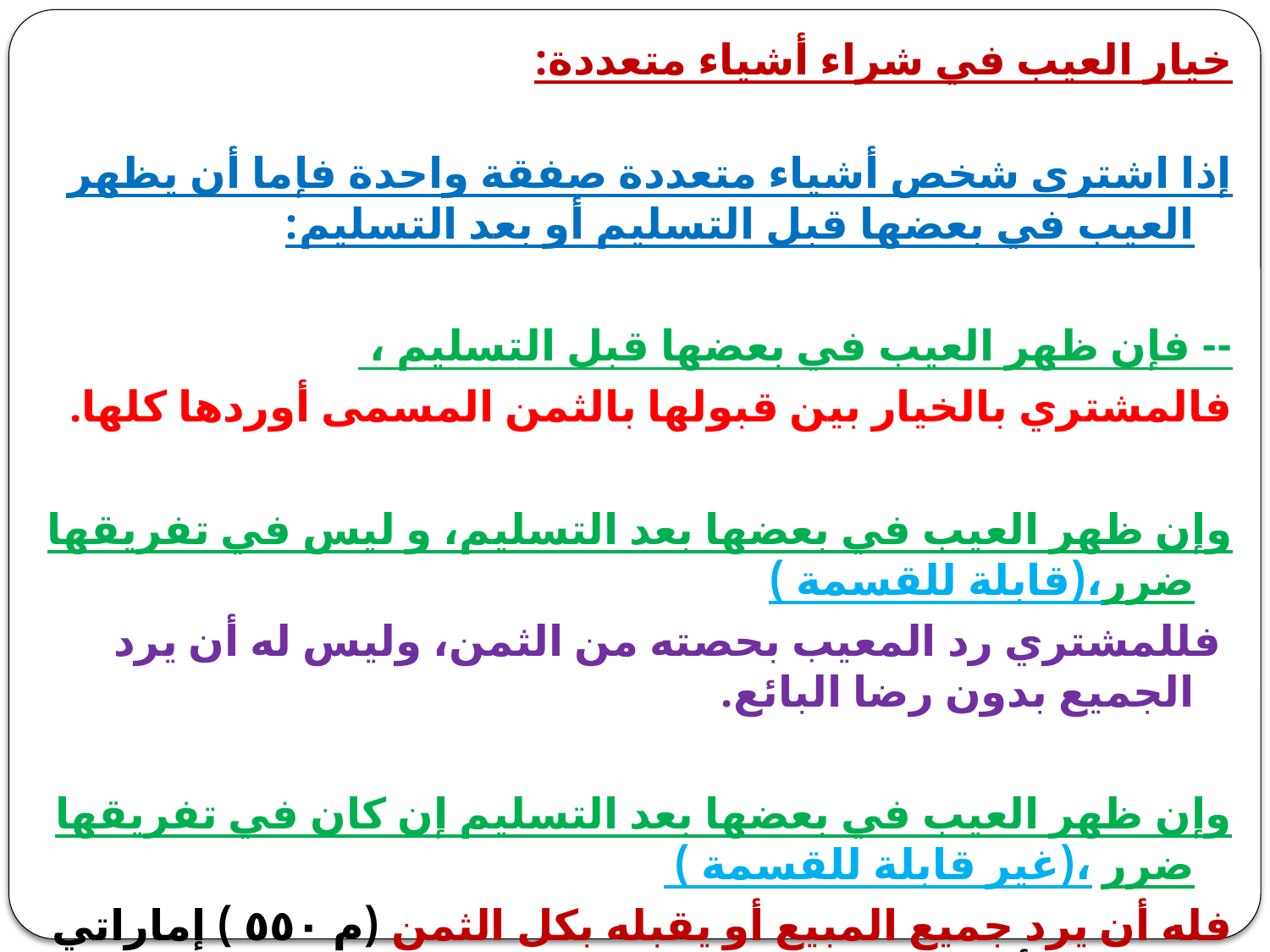

خيار العيب في شراء أشياء متعددة:

إذا اشترى شخص أشياء متعددة صفقة واحدة فإما أن يظهر العيب في بعضها قبل التسليم أو بعد التسليم:

-- فإن ظهر العيب في بعضها قبل التسليم ،
فالمشتري بالخيار بين قبولها بالثمن المسمى أوردها كلها.

وإن ظهر العيب في بعضها بعد التسليم، و ليس في تفريقها ضرر،(قابلة للقسمة )
 فللمشتري رد المعيب بحصته من الثمن، وليس له أن يرد الجميع بدون رضا البائع.

وإن ظهر العيب في بعضها بعد التسليم إن كان في تفريقها ضرر ،(غير قابلة للقسمة )
فله أن يرد جميع المبيع أو يقبله بكل الثمن (م ٥٥٠ ) إماراتي (م٥١٩ ) أردني.
وهذا مأخوذ من المذهب الحنفي (م ٣٥١ مجلة) و (٥٣٤-٥٣٢مرشد الحيران).